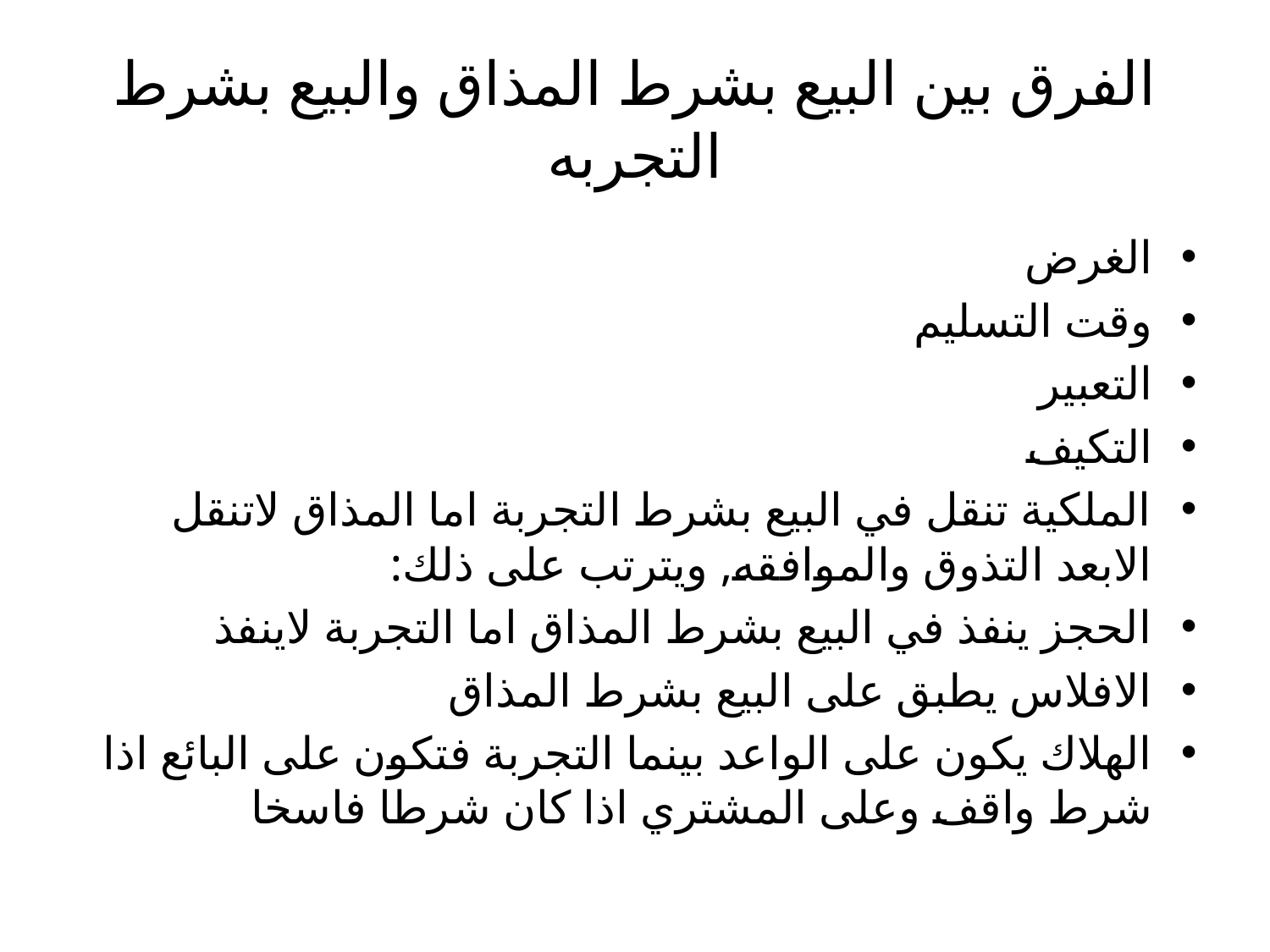

# الفرق بين البيع بشرط المذاق والبيع بشرط التجربه
الغرض
وقت التسليم
التعبير
التكيف
الملكية تنقل في البيع بشرط التجربة اما المذاق لاتنقل الابعد التذوق والموافقه, ويترتب على ذلك:
الحجز ينفذ في البيع بشرط المذاق اما التجربة لاينفذ
الافلاس يطبق على البيع بشرط المذاق
الهلاك يكون على الواعد بينما التجربة فتكون على البائع اذا شرط واقف وعلى المشتري اذا كان شرطا فاسخا